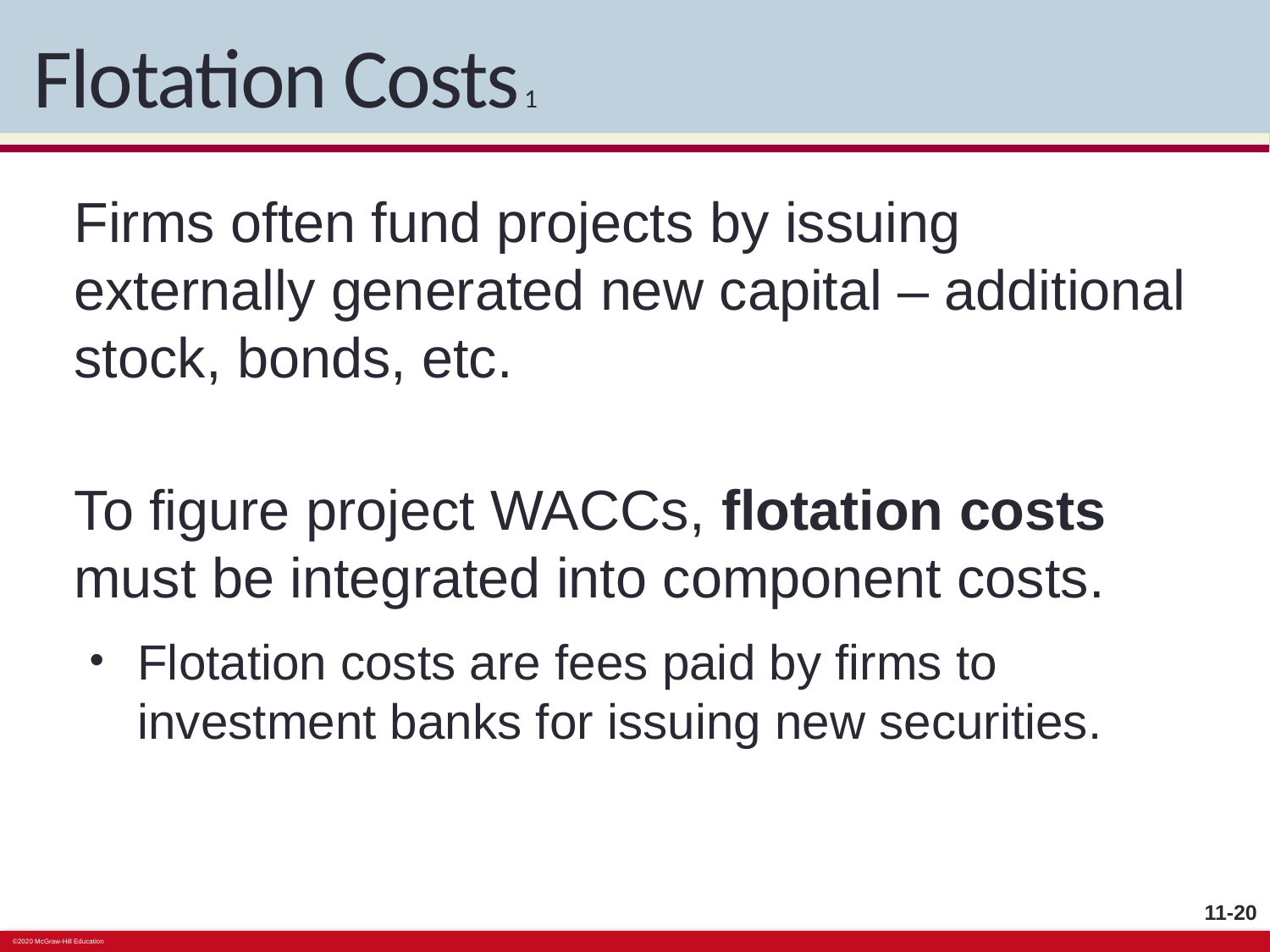

# Flotation Costs 1
Firms often fund projects by issuing externally generated new capital – additional stock, bonds, etc.
To figure project WACCs, flotation costs must be integrated into component costs.
Flotation costs are fees paid by firms to investment banks for issuing new securities.